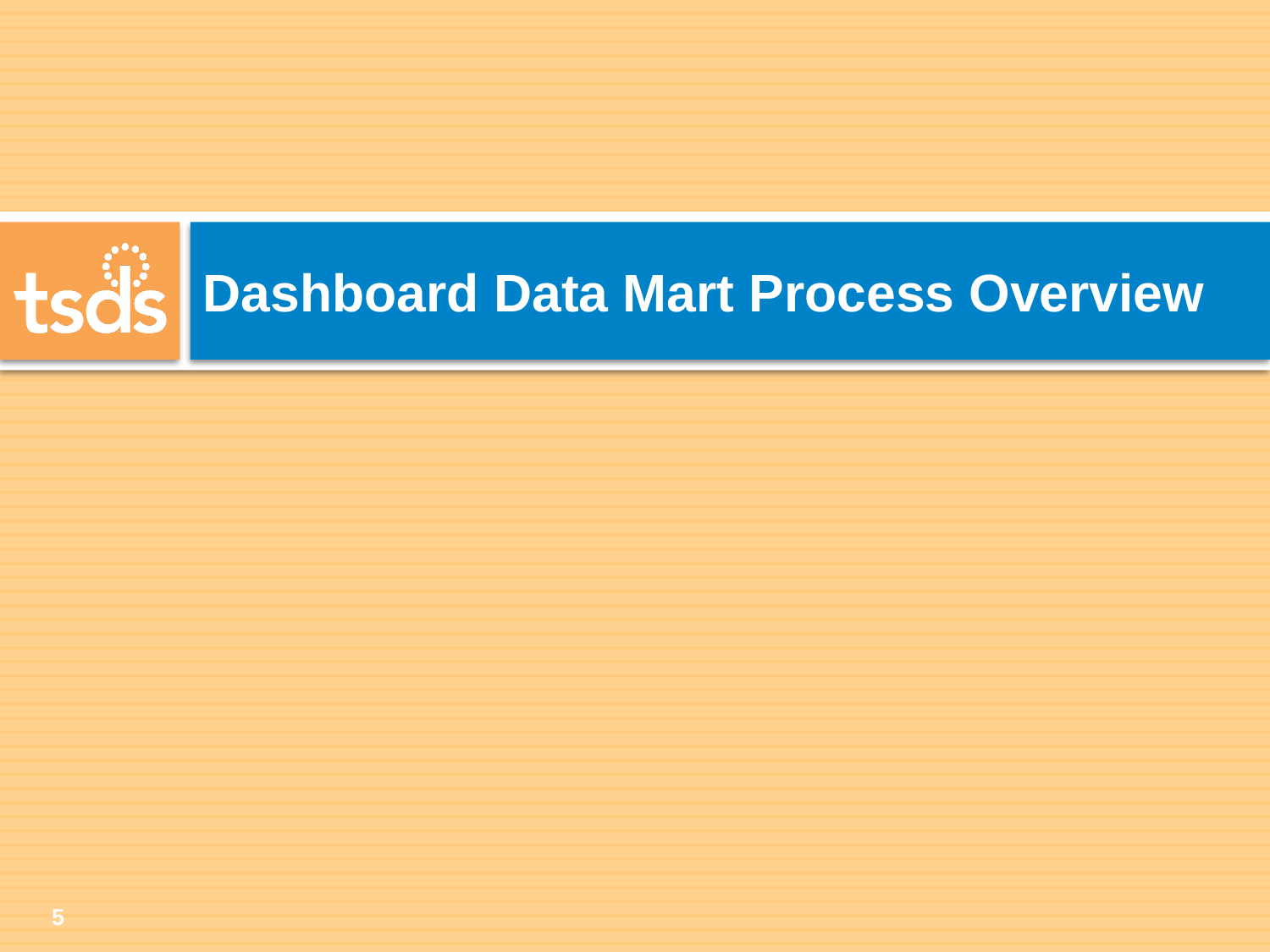

# Dashboard Data Mart Process Overview
5